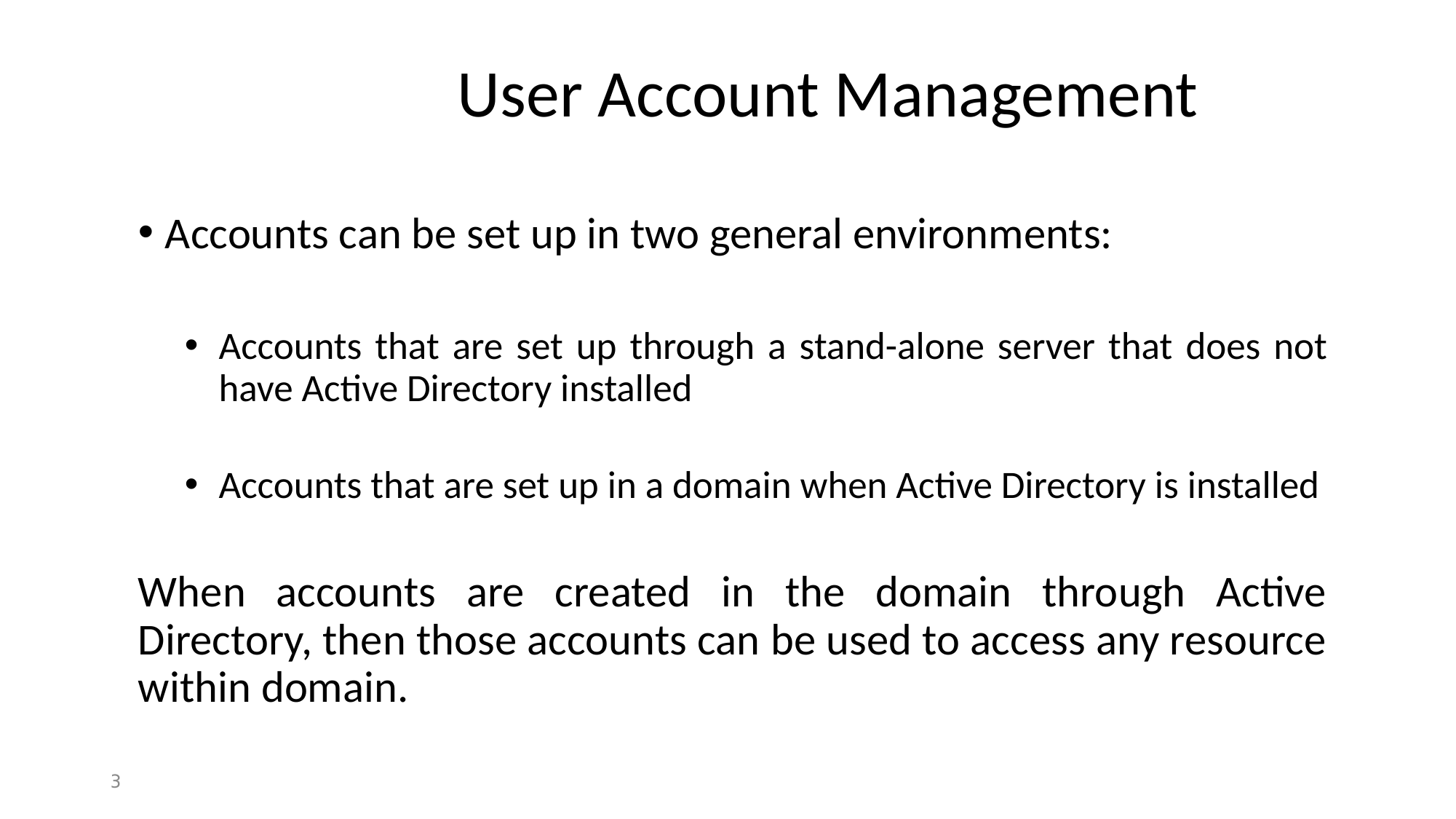

# User Account Management
Accounts can be set up in two general environments:

Accounts that are set up through a stand-alone server that does not have Active Directory installed

Accounts that are set up in a domain when Active Directory is installed

When accounts are created in the domain through Active Directory, then those accounts can be used to access any resource within domain.
3